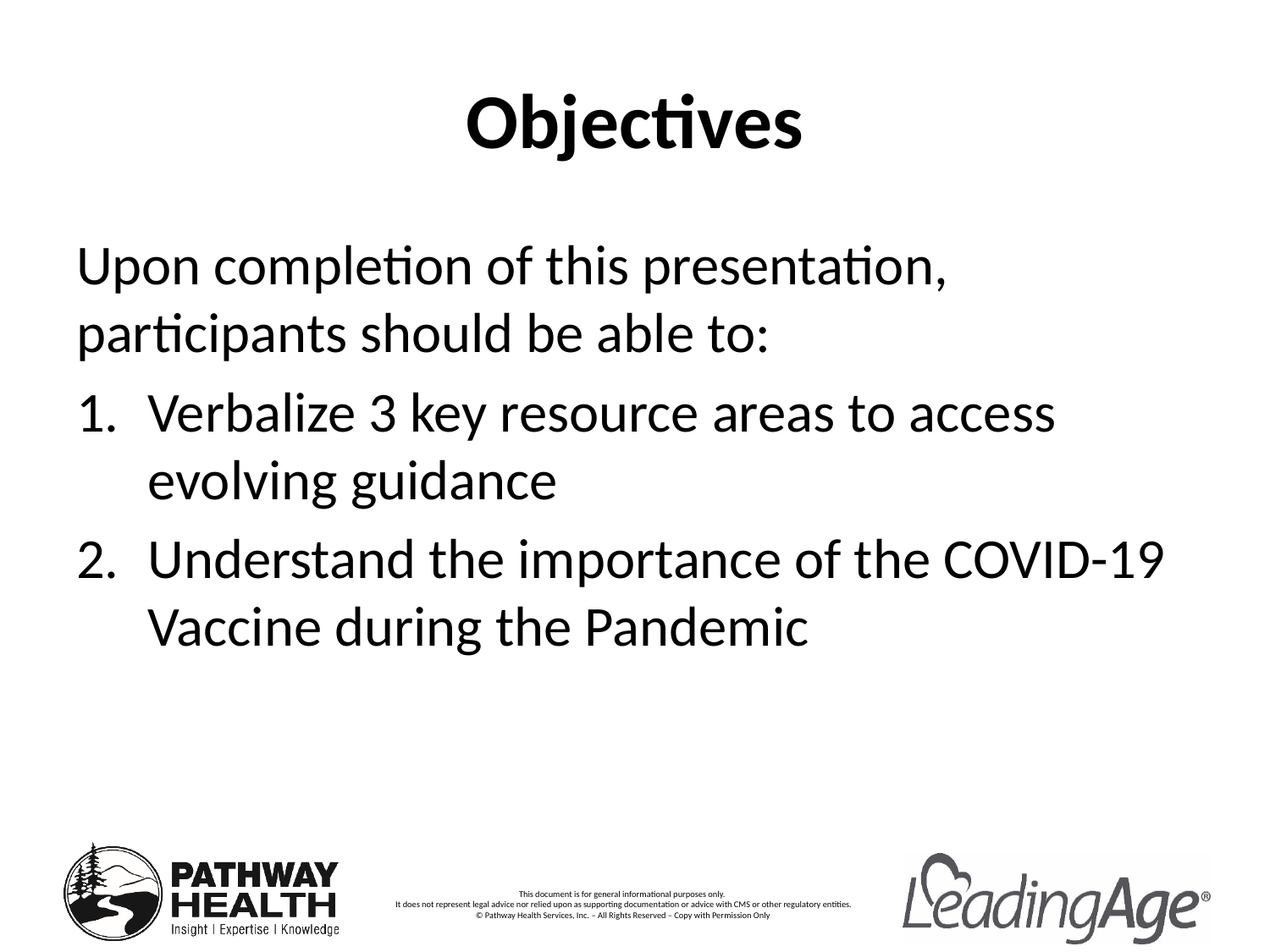

# Objectives
Upon completion of this presentation, participants should be able to:
Verbalize 3 key resource areas to access evolving guidance
Understand the importance of the COVID-19 Vaccine during the Pandemic